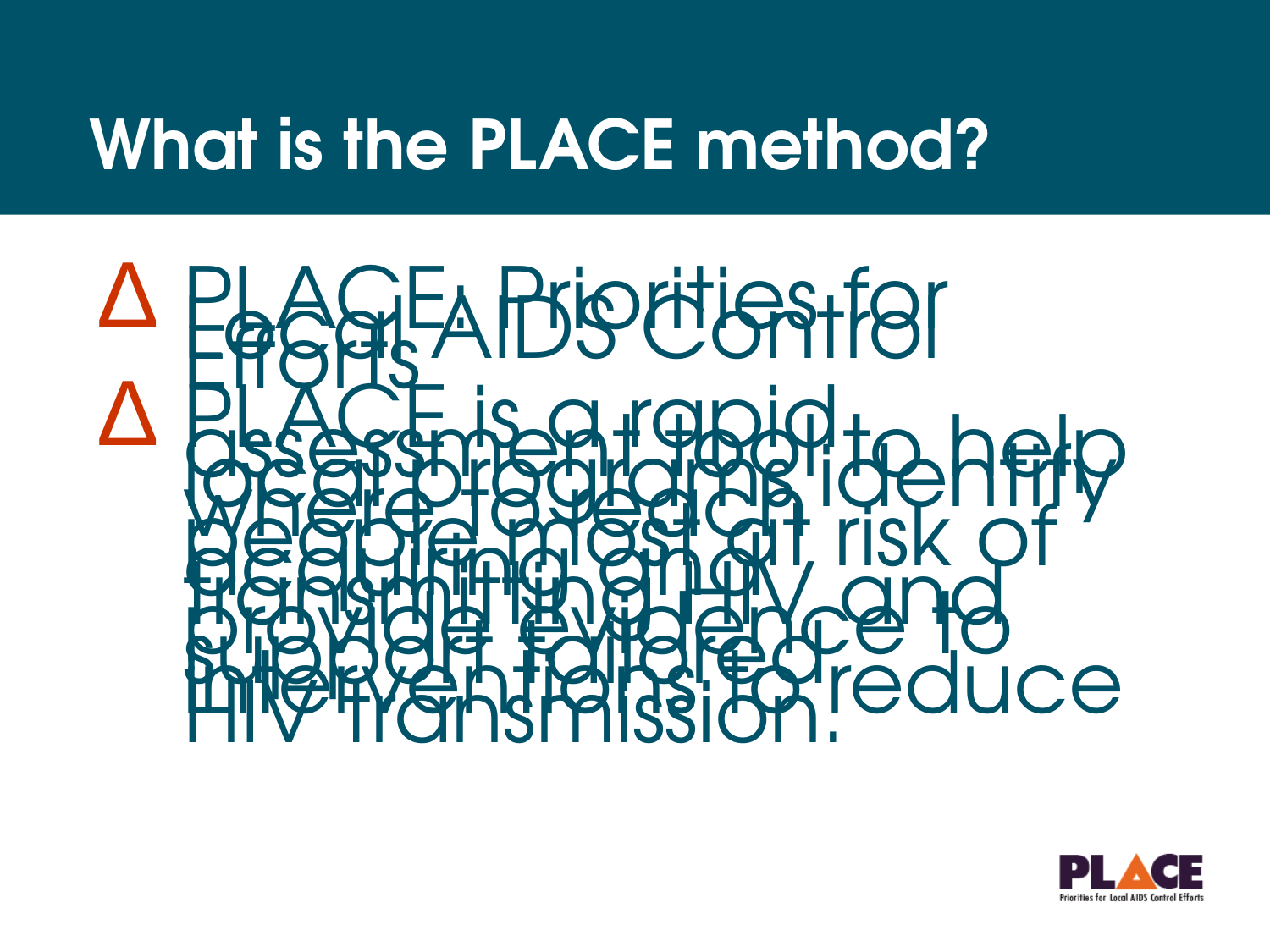

# What is the PLACE method?

PLACE: Priorities for Local AIDS Control Efforts

PLACE is a rapid assessment tool to help local programs identify where to reach people most at risk of acquiring and transmitting HIV and provide evidence to support tailored interventions to reduce HIV transmission.